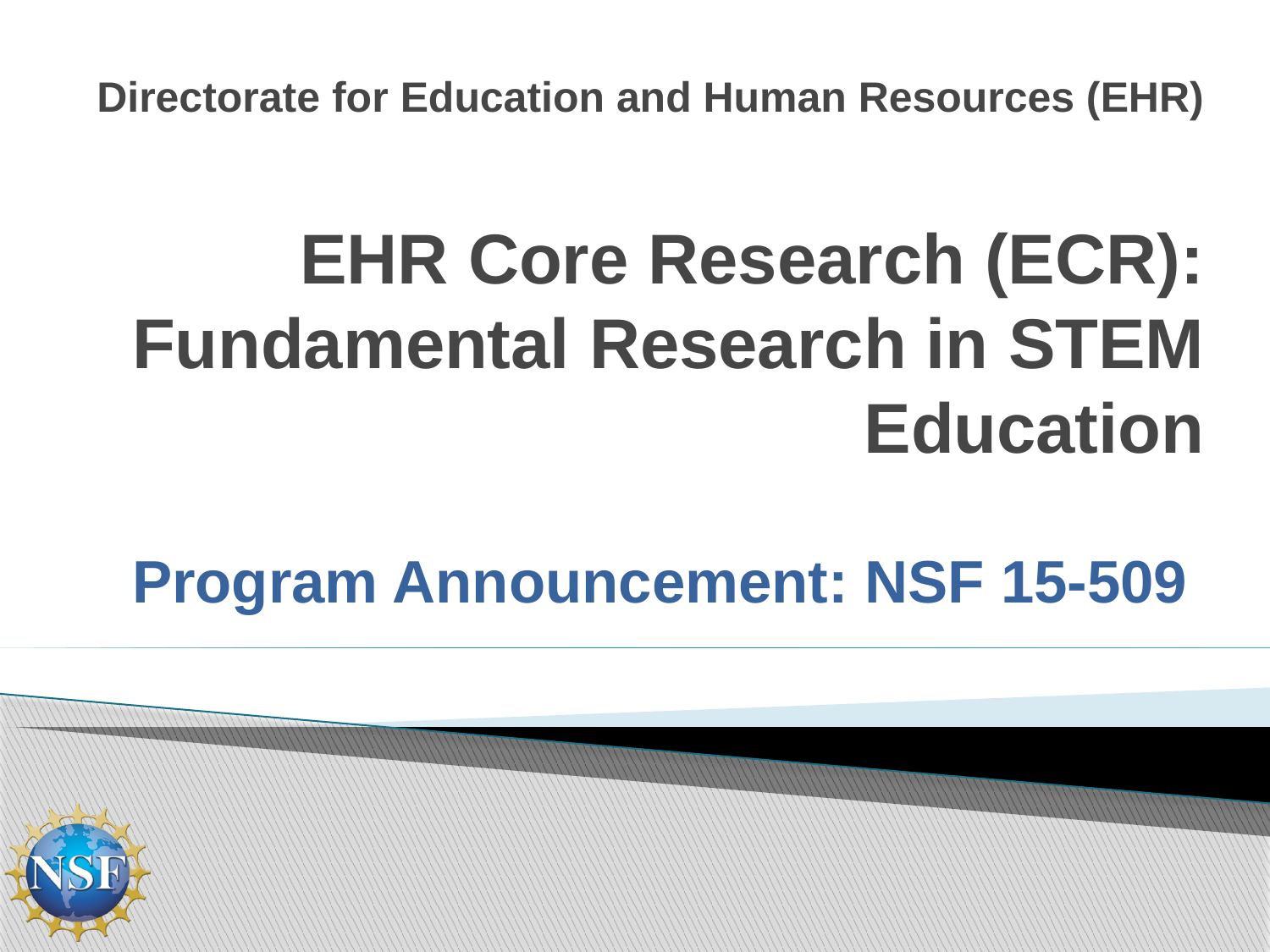

# Directorate for Education and Human Resources (EHR) EHR Core Research (ECR): Fundamental Research in STEM Education Program Announcement: NSF 15-509